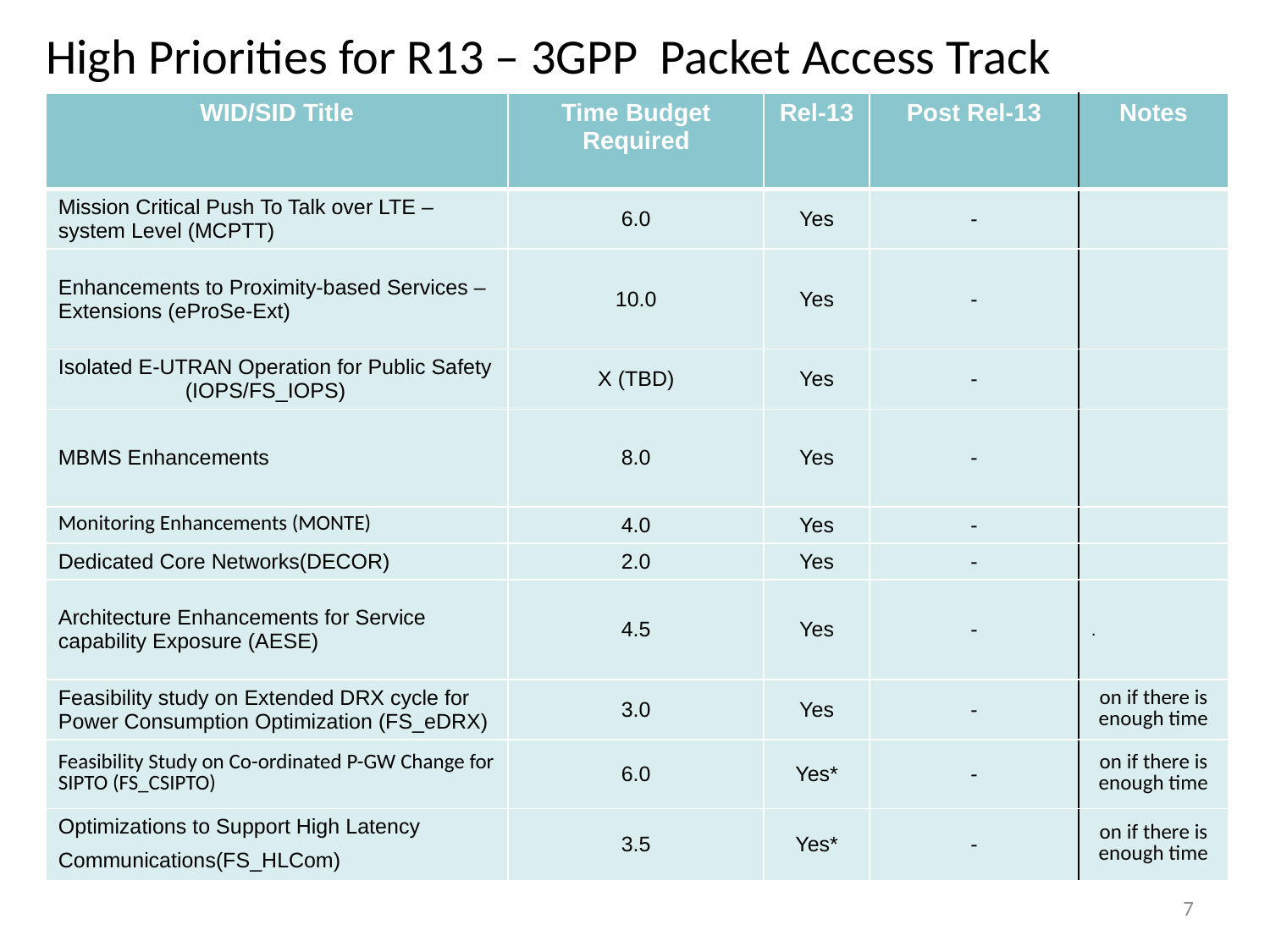

High Priorities for R13 – 3GPP  Packet Access Track
| WID/SID Title | Time Budget Required | Rel-13 | Post Rel-13 | Notes |
| --- | --- | --- | --- | --- |
| Mission Critical Push To Talk over LTE – system Level (MCPTT) | 6.0 | Yes | - |  |
| Enhancements to Proximity-based Services – Extensions (eProSe-Ext) | 10.0 | Yes | - |  |
| Isolated E-UTRAN Operation for Public Safety (IOPS/FS\_IOPS) | X (TBD) | Yes | - |  |
| MBMS Enhancements | 8.0 | Yes | - |  |
| Monitoring Enhancements (MONTE) | 4.0 | Yes | - |  |
| Dedicated Core Networks(DECOR) | 2.0 | Yes | - |  |
| Architecture Enhancements for Service capability Exposure (AESE) | 4.5 | Yes | - | . |
| Feasibility study on Extended DRX cycle for Power Consumption Optimization (FS\_eDRX) | 3.0 | Yes | - | on if there is enough time |
| Feasibility Study on Co-ordinated P-GW Change for SIPTO (FS\_CSIPTO) | 6.0 | Yes\* | - | on if there is enough time |
| Optimizations to Support High Latency Communications(FS\_HLCom) | 3.5 | Yes\* | - | on if there is enough time |
7